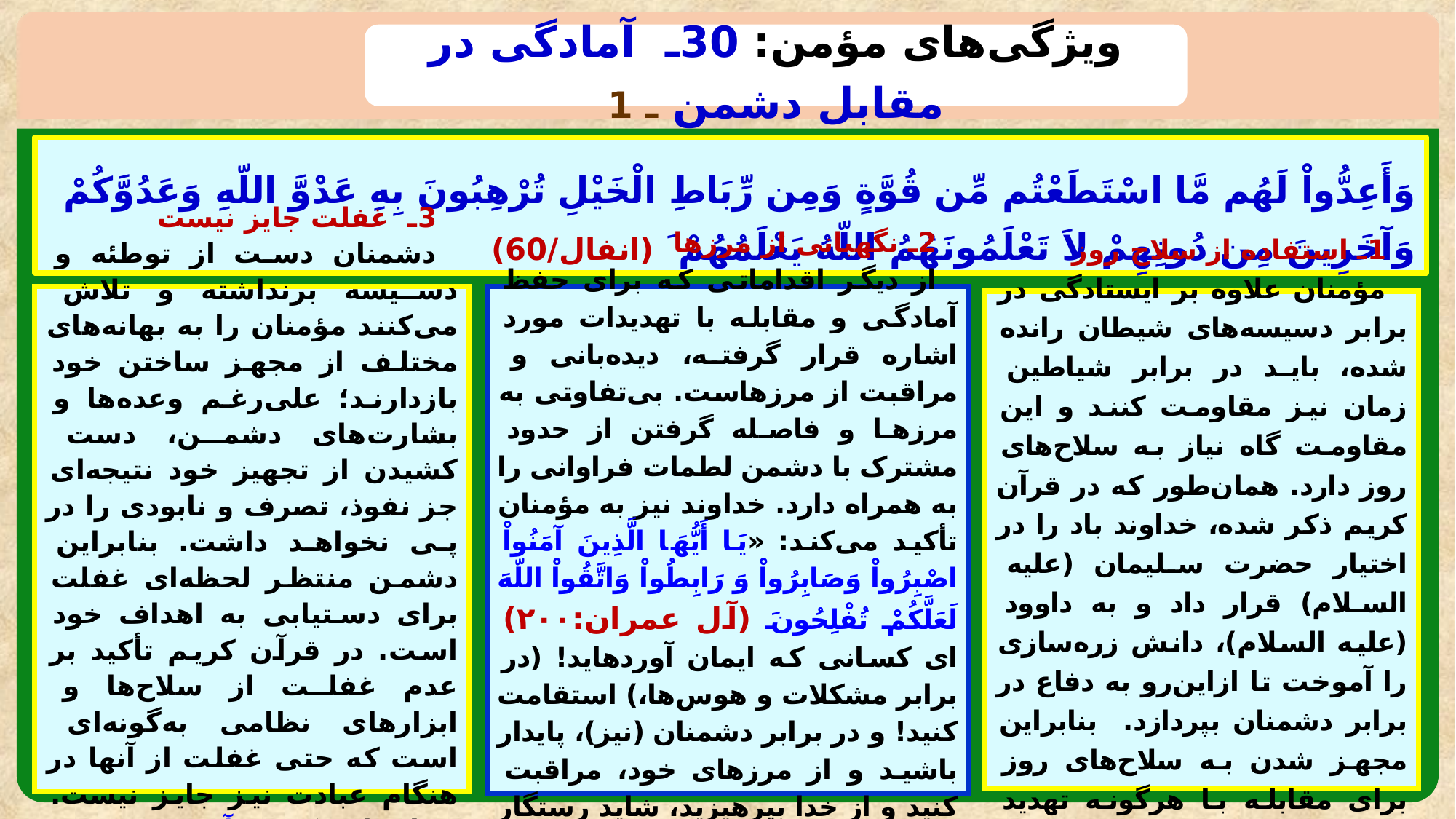

ویژگی‌های مؤمن: 30ـ  آمادگی در مقابل دشمن ـ 1

وَأَعِدُّواْ لَهُم مَّا اسْتَطَعْتُم مِّن قُوَّةٍ وَمِن رِّبَاطِ الْخَيْلِ تُرْهِبُونَ بِهِ عَدْوَّ اللّهِ وَعَدُوَّكُمْ وَآخَرِينَ مِن دُونِهِمْ لاَ تَعْلَمُونَهُمُ اللّهُ يَعْلَمُهُمْ َ (انفال/60)
2ـ نگهبانی از مرزها
از دیگر اقداماتی که برای حفظ آمادگی و مقابله با تهدیدات مورد اشاره قرار گرفته، دیده‌بانی و مراقبت از مرزهاست. بی‌تفاوتی به مرزها و فاصله گرفتن از حدود مشترک با دشمن لطمات فراوانی را به همراه دارد. خداوند نیز به مؤمنان تأکید می‌کند: «يَا أَيُّهَا الَّذِينَ آمَنُواْ اصْبِرُواْ وَصَابِرُواْ وَ رَابِطُواْ وَاتَّقُواْ اللّهَ لَعَلَّكُمْ تُفْلِحُونَ (آل عمران:۲۰۰) اى كسانى كه ايمان آورده‏ايد! (در برابر مشكلات و هوس‌ها،) استقامت كنيد! و در برابر دشمنان (نيز)، پايدار باشيد و از مرزهاى خود، مراقبت كنيد و از خدا بپرهيزيد، شايد رستگار شويد!
3ـ  غفلت جایز نیست
دشمنان دست از توطئه و دسیسه برنداشته و تلاش می‌کنند مؤمنان را به بهانه‌های مختلف از مجهز ساختن خود بازدارند؛ علی‌رغم وعده‌ها و بشارت‌های دشمن، دست کشیدن از تجهیز خود نتیجه‌ای جز نفوذ، تصرف و نابودی را در پی نخواهد داشت. بنابراین دشمن منتظر لحظه‌ای غفلت برای دستیابی به اهداف خود است. در قرآن کریم تأکید بر عدم غفلت از سلاح‌ها و ابزارهای نظامی به‌گونه‌ای است که حتی غفلت از آنها در هنگام عبادت نیز جایز نیست. همان‌طور که در آیۀ ۱۰۲ سوره نسا آمده است.
1ـ استفاده از سلاح روز
مؤمنان علاوه بر ایستادگی در برابر دسیسه‌های شیطان رانده شده، باید در برابر شیاطین زمان نیز مقاومت کنند و این مقاومت گاه نیاز به سلاح‌های روز دارد. همان‌طور که در قرآن کریم ذکر شده، خداوند باد را در اختیار حضرت سلیمان (علیه السلام) قرار داد و به داوود (علیه السلام)، دانش زره‌سازی را آموخت تا ازاین‌رو به دفاع در برابر دشمنان بپردازد.  بنابراین مجهز شدن به سلاح‌های روز برای مقابله با هرگونه تهدید مزیتی از جانب خداوند است.